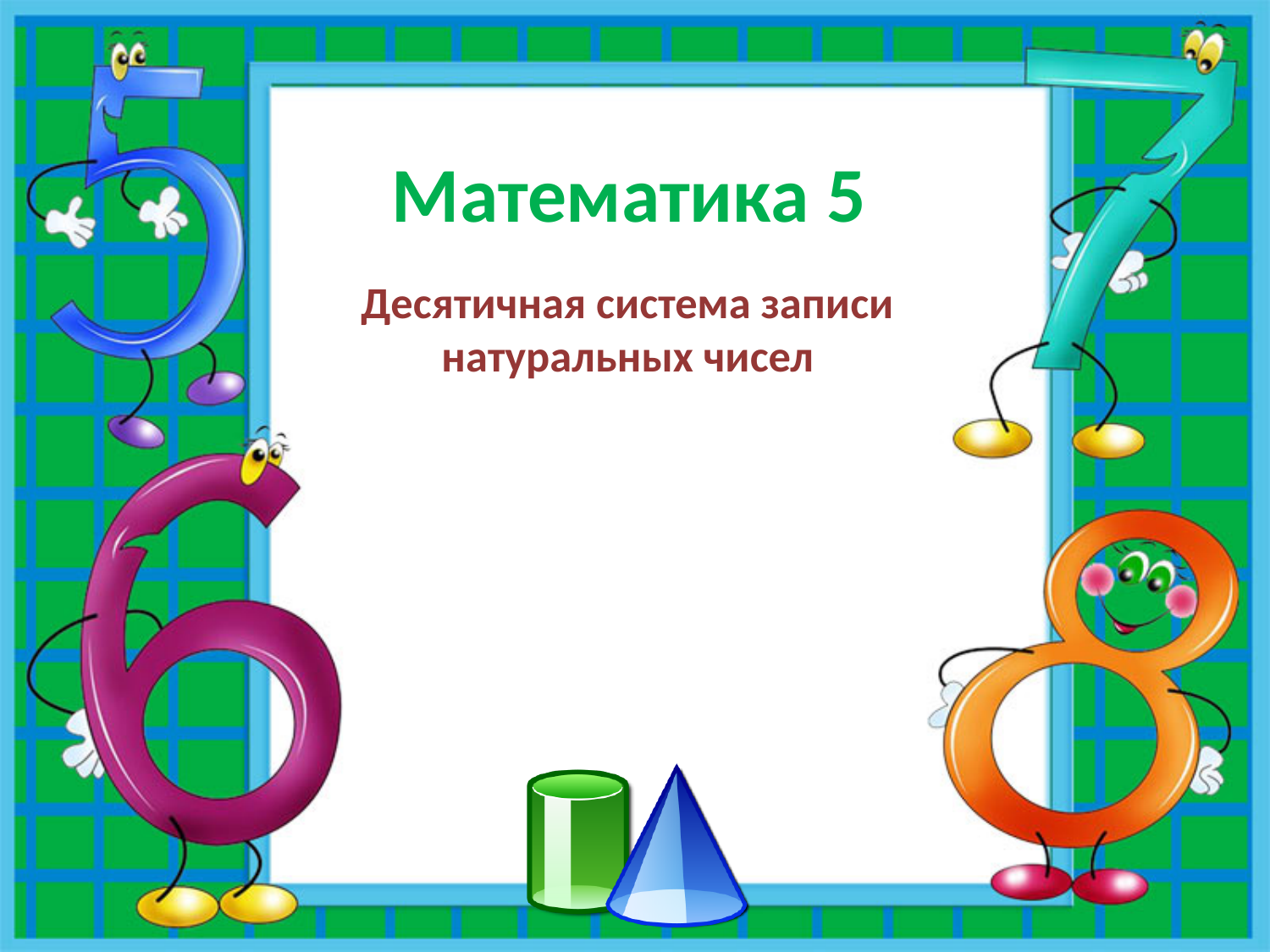

# Математика 5
Десятичная система записи натуральных чисел